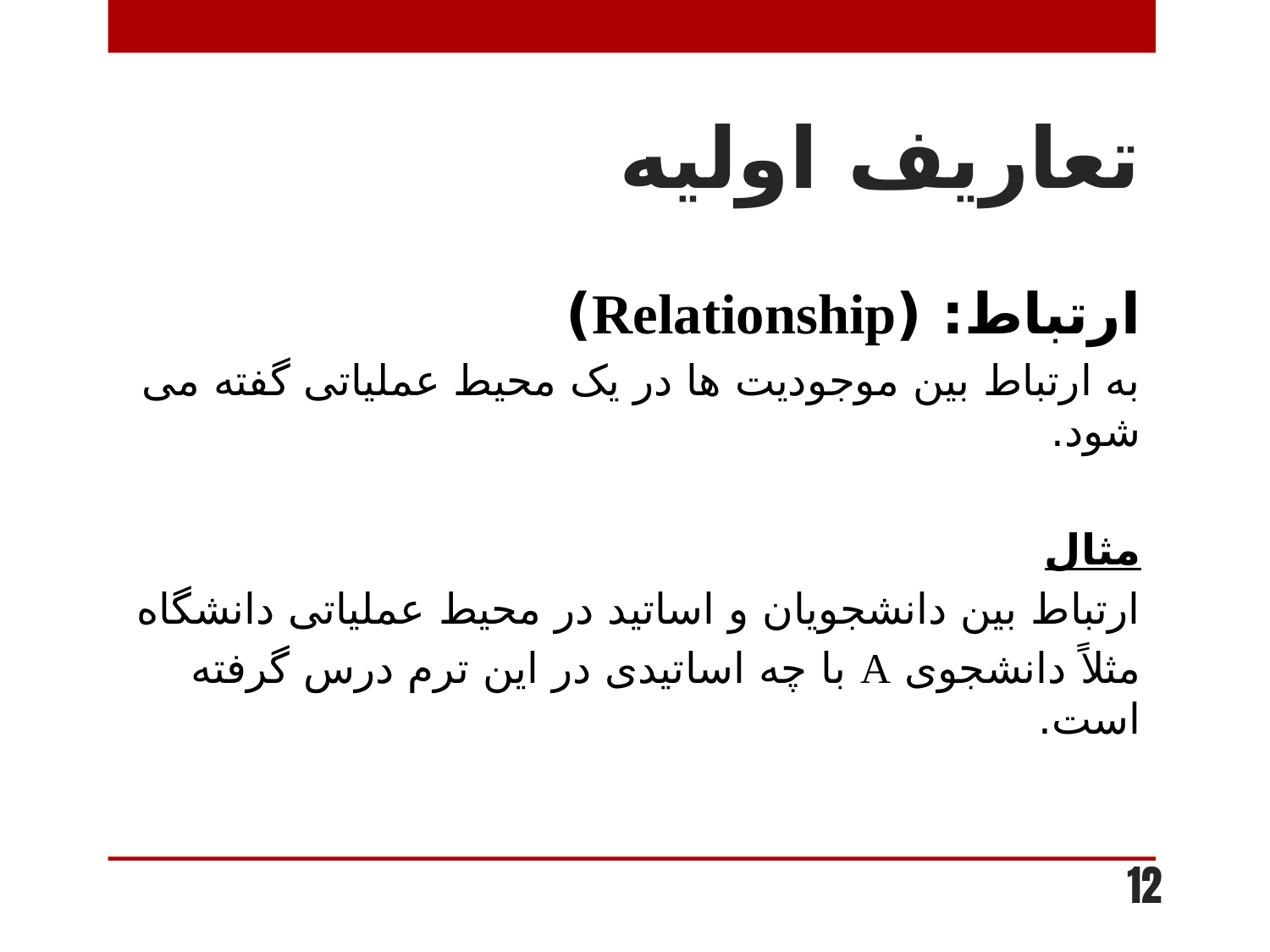

# تعاریف اولیه
ارتباط: (Relationship)
به ارتباط بین موجودیت ها در یک محیط عملیاتی گفته می شود.

مثال
ارتباط بین دانشجویان و اساتید در محیط عملیاتی دانشگاه
مثلاً دانشجوی A با چه اساتیدی در این ترم درس گرفته است.

12